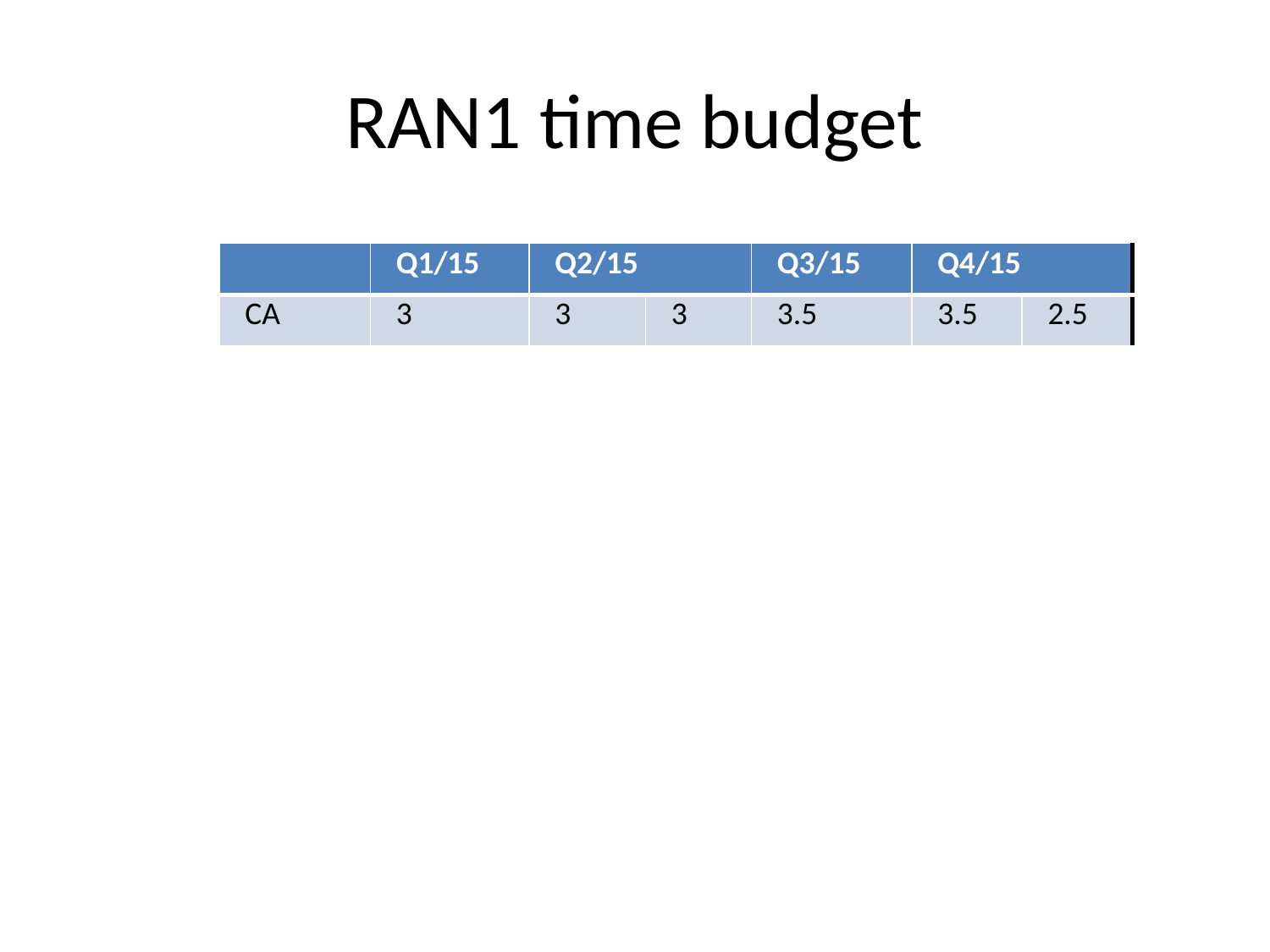

# RAN1 time budget
|  | Q1/15 | Q2/15 |  | Q3/15 | Q4/15 |  |
| --- | --- | --- | --- | --- | --- | --- |
| CA | 3 | 3 | 3 | 3.5 | 3.5 | 2.5 |